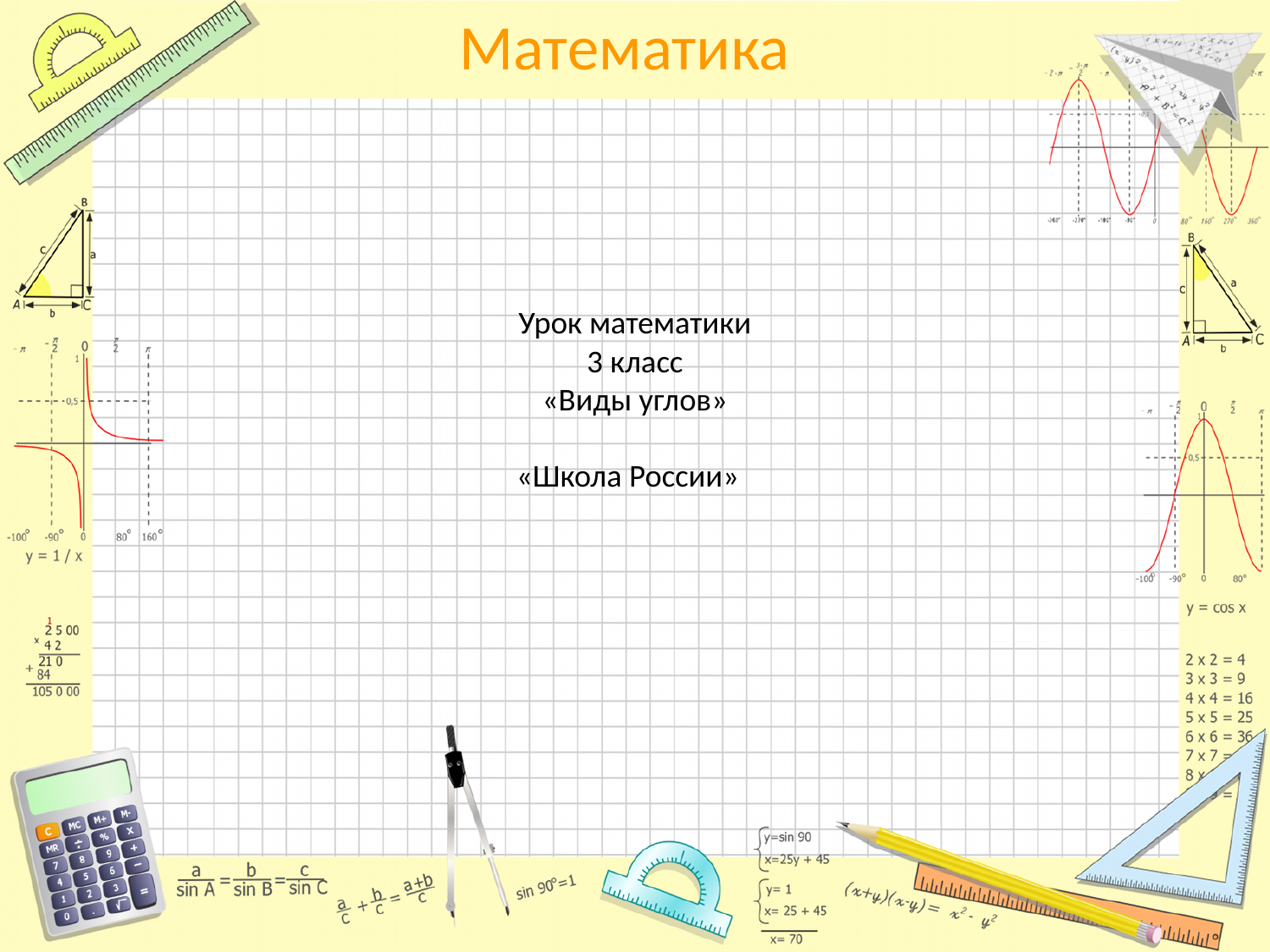

# Урок математики 3 класс «Виды углов» «Школа России»